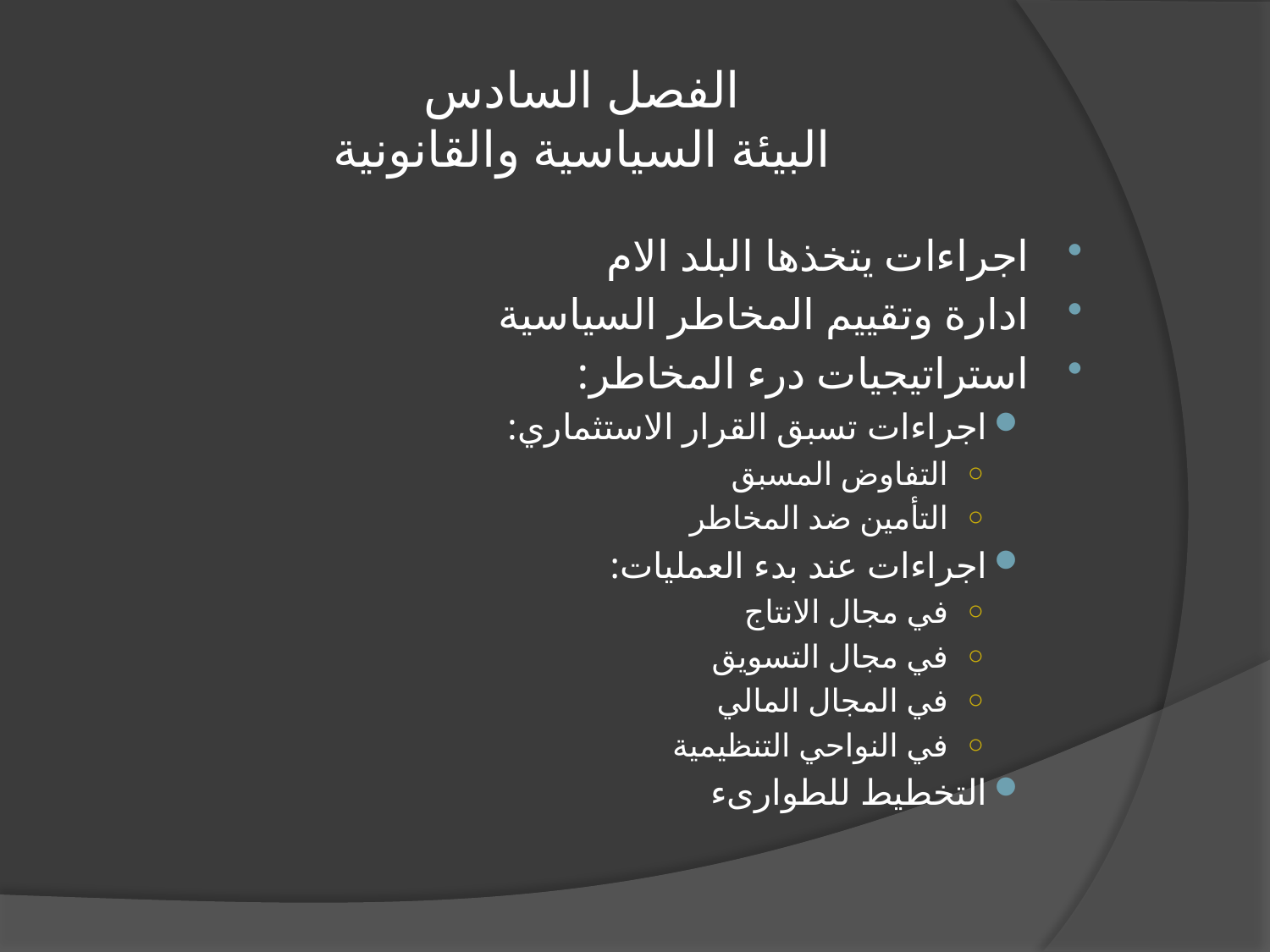

# الفصل السادس البيئة السياسية والقانونية
اجراءات يتخذها البلد الام
ادارة وتقييم المخاطر السياسية
استراتيجيات درء المخاطر:
اجراءات تسبق القرار الاستثماري:
التفاوض المسبق
التأمين ضد المخاطر
اجراءات عند بدء العمليات:
في مجال الانتاج
في مجال التسويق
في المجال المالي
في النواحي التنظيمية
التخطيط للطوارىء